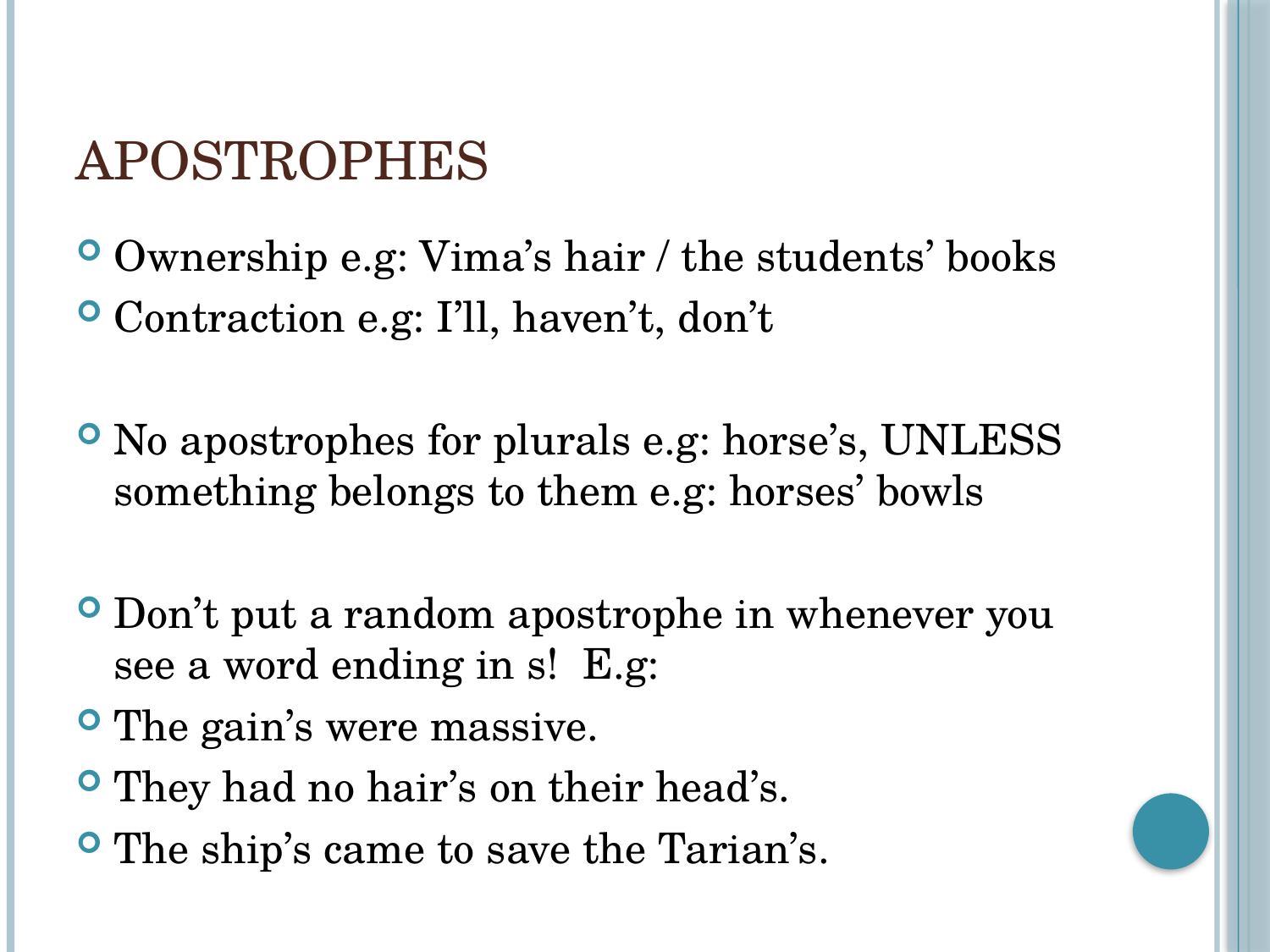

# apostrophes
Ownership e.g: Vima’s hair / the students’ books
Contraction e.g: I’ll, haven’t, don’t

No apostrophes for plurals e.g: horse’s, UNLESS something belongs to them e.g: horses’ bowls

Don’t put a random apostrophe in whenever you see a word ending in s!  E.g:
The gain’s were massive.
They had no hair’s on their head’s.
The ship’s came to save the Tarian’s.